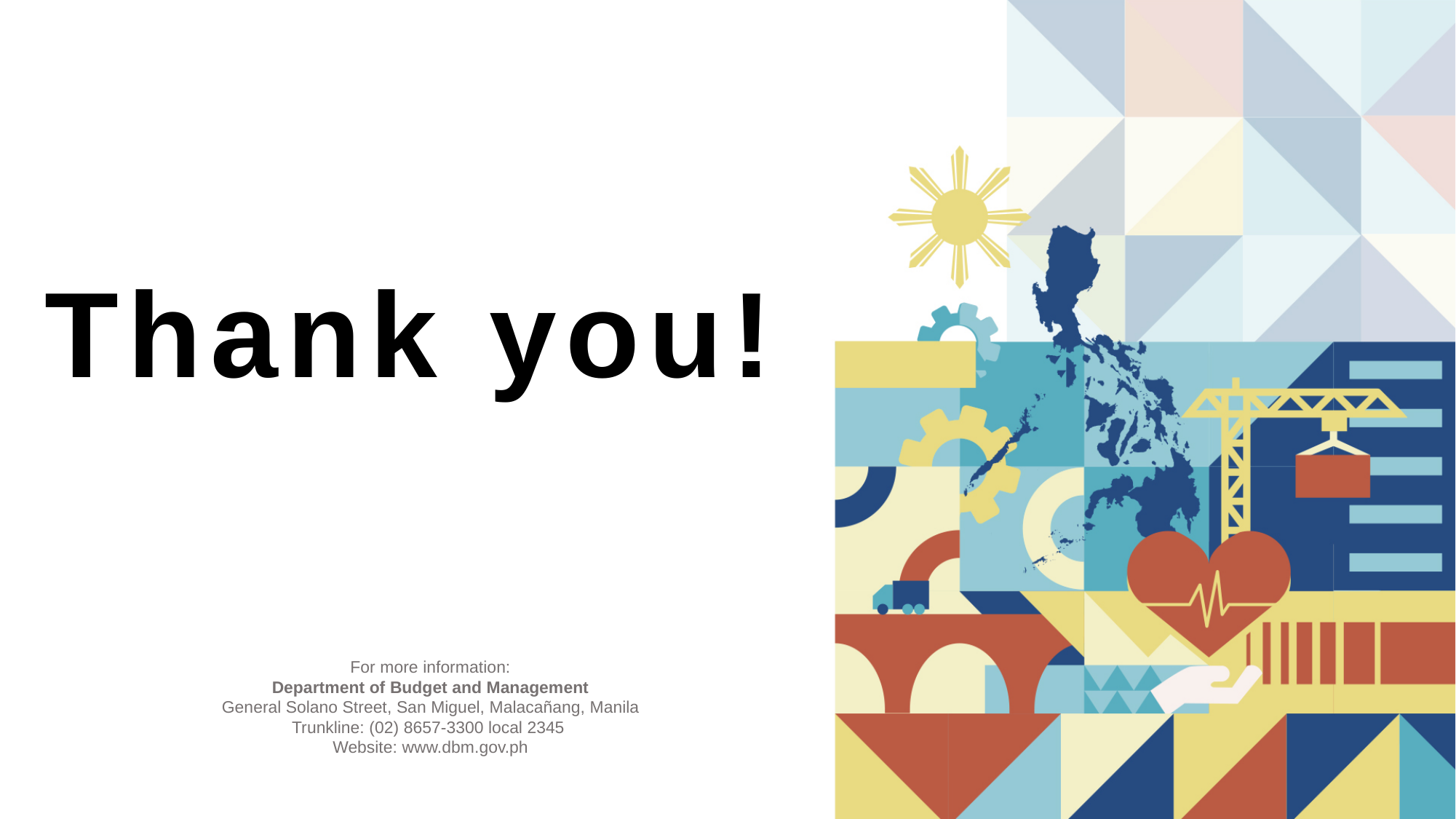

# Thank you!
For more information:
Department of Budget and Management
General Solano Street, San Miguel, Malacañang, Manila
Trunkline: (02) 8657-3300 local 2345
Website: www.dbm.gov.ph